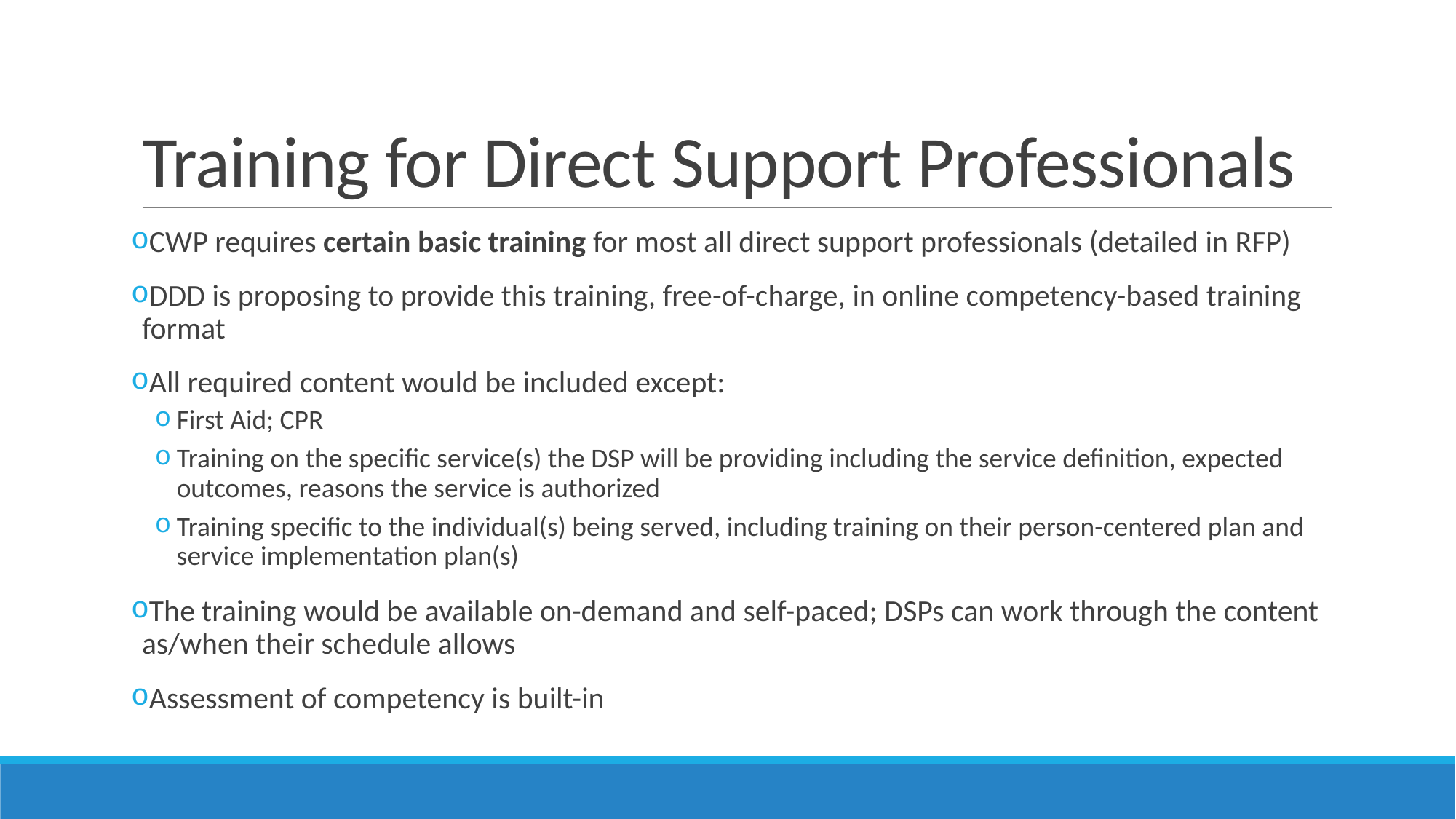

# Training for Direct Support Professionals
CWP requires certain basic training for most all direct support professionals (detailed in RFP)
DDD is proposing to provide this training, free-of-charge, in online competency-based training format
All required content would be included except:
First Aid; CPR
Training on the specific service(s) the DSP will be providing including the service definition, expected outcomes, reasons the service is authorized
Training specific to the individual(s) being served, including training on their person-centered plan and service implementation plan(s)
The training would be available on-demand and self-paced; DSPs can work through the content as/when their schedule allows
Assessment of competency is built-in